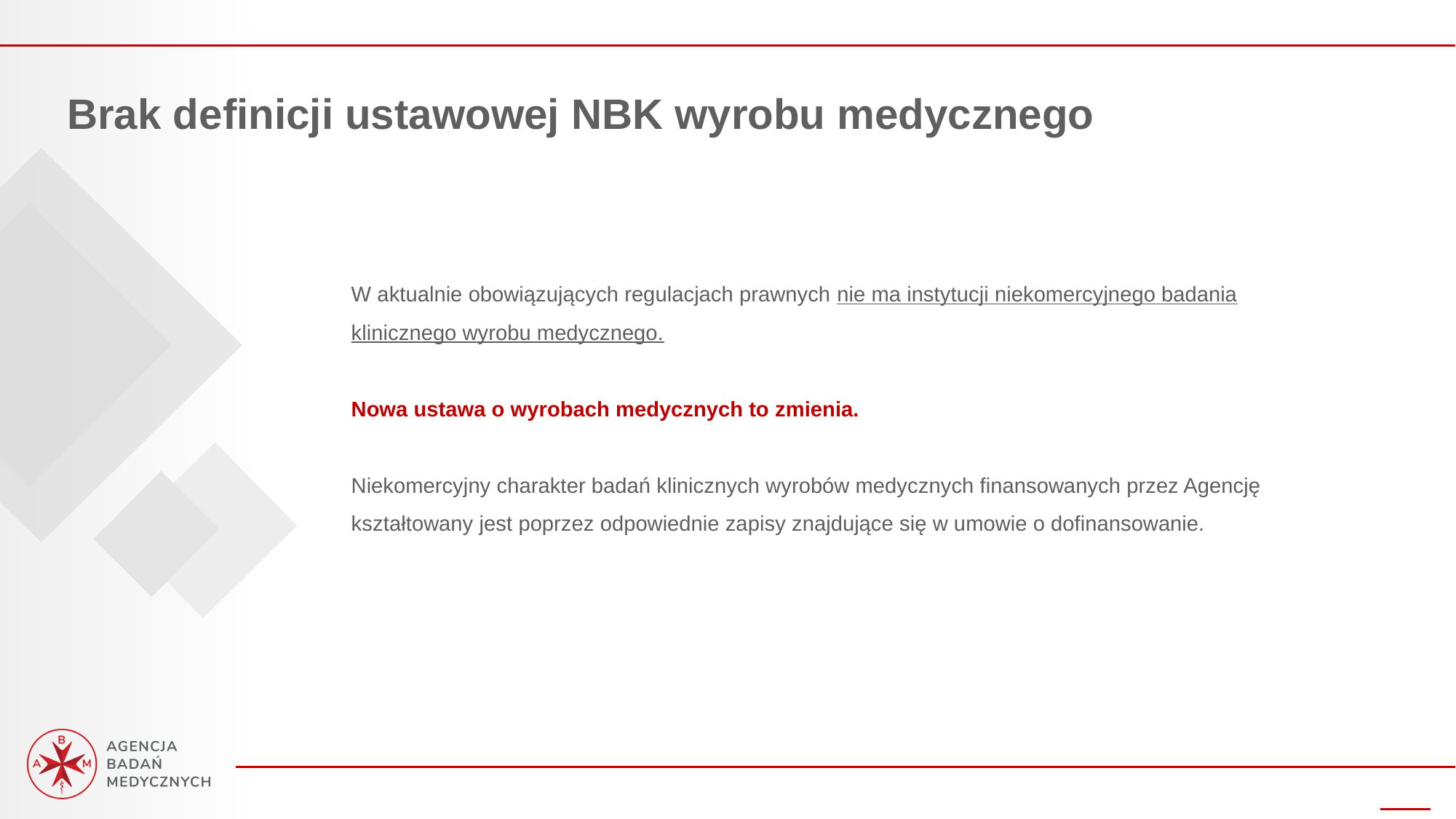

Brak definicji ustawowej NBK wyrobu medycznego

W aktualnie obowiązujących regulacjach prawnych nie ma instytucji niekomercyjnego badania klinicznego wyrobu medycznego.

Nowa ustawa o wyrobach medycznych to zmienia.

Niekomercyjny charakter badań klinicznych wyrobów medycznych finansowanych przez Agencję kształtowany jest poprzez odpowiednie zapisy znajdujące się w umowie o dofinansowanie.